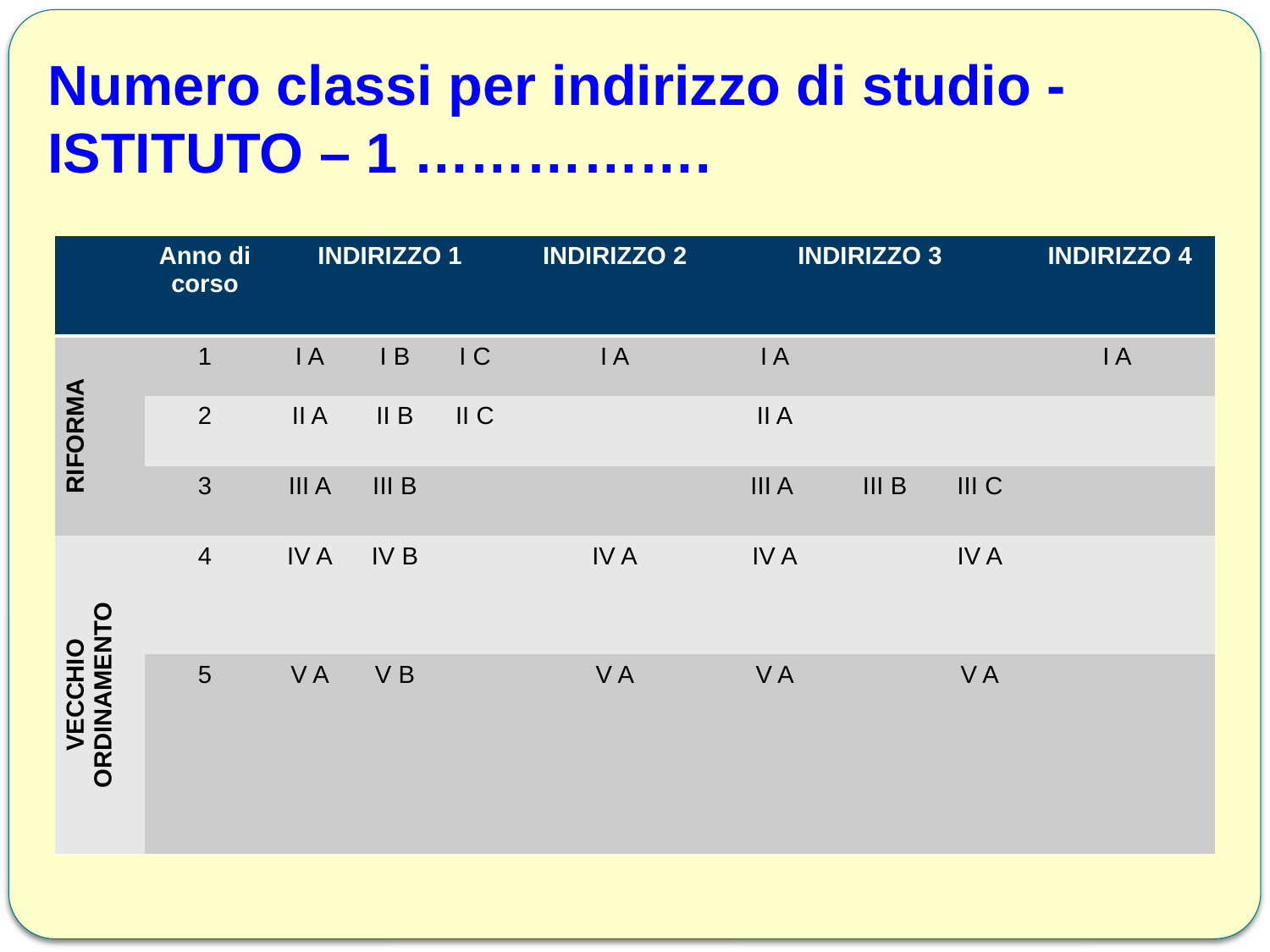

# Numero classi per indirizzo di studio - ISTITUTO – 1 …………….
|  | Anno di corso | INDIRIZZO 1 |  |  | INDIRIZZO 2 | INDIRIZZO 3 |  |  | INDIRIZZO 4 |
| --- | --- | --- | --- | --- | --- | --- | --- | --- | --- |
| RIFORMA | 1 | I A | I B | I C | I A | I A |  |  | I A |
|  | 2 | II A | II B | II C |  | II A |  |  |  |
|  | 3 | III A | III B |  |  | III A | III B | III C |  |
| VECCHIO ORDINAMENTO | 4 | IV A | IV B |  | IV A | IV A |  | IV A |  |
|  | 5 | V A | V B |  | V A | V A |  | V A |  |